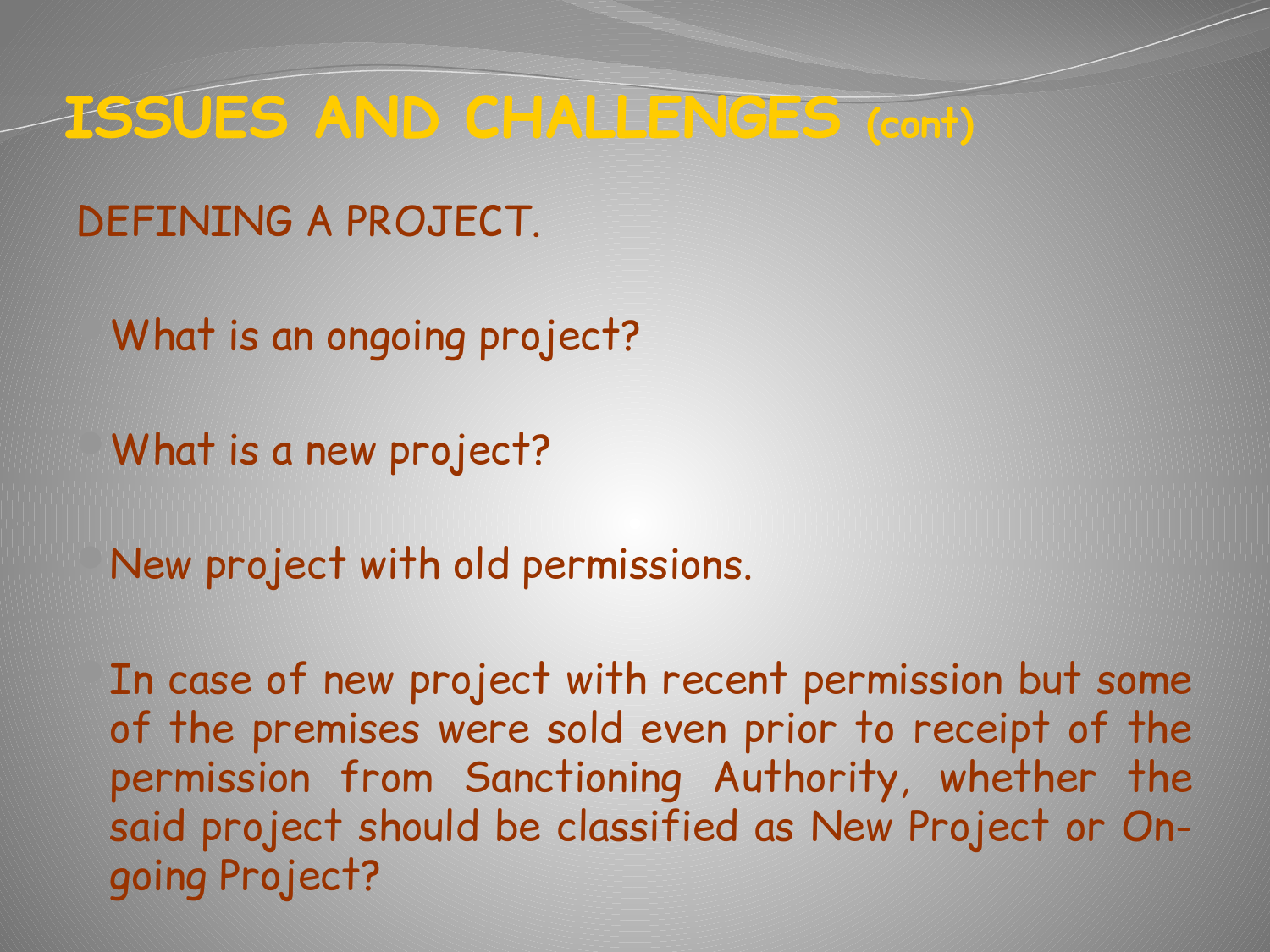

# ISSUES AND CHALLENGES (cont)
DEFINING A PROJECT.

What is an ongoing project?

What is a new project?

New project with old permissions.

In case of new project with recent permission but some of the premises were sold even prior to receipt of the permission from Sanctioning Authority, whether the said project should be classified as New Project or On-going Project?